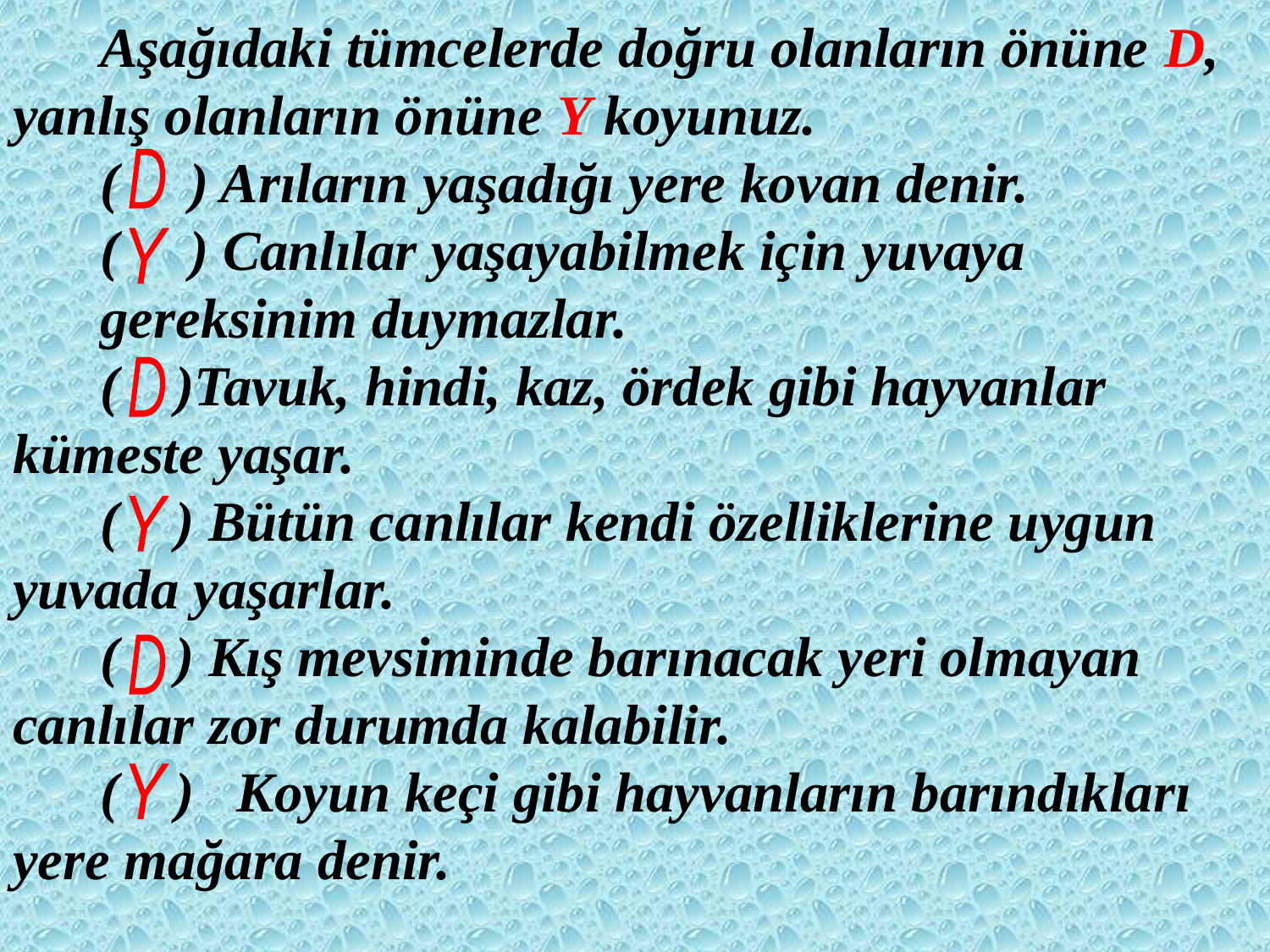

Aşağıdaki tümcelerde doğru olanların önüne D, yanlış olanların önüne Y koyunuz.
(     ) Arıların yaşadığı yere kovan denir.
(     ) Canlılar yaşayabilmek için yuvaya
gereksinim duymazlar.
(    )Tavuk, hindi, kaz, ördek gibi hayvanlar kümeste yaşar.
(    ) Bütün canlılar kendi özelliklerine uygun yuvada yaşarlar.
(    ) Kış mevsiminde barınacak yeri olmayan canlılar zor durumda kalabilir.
(    )   Koyun keçi gibi hayvanların barındıkları yere mağara denir.
D
Y
D
Y
D
Y